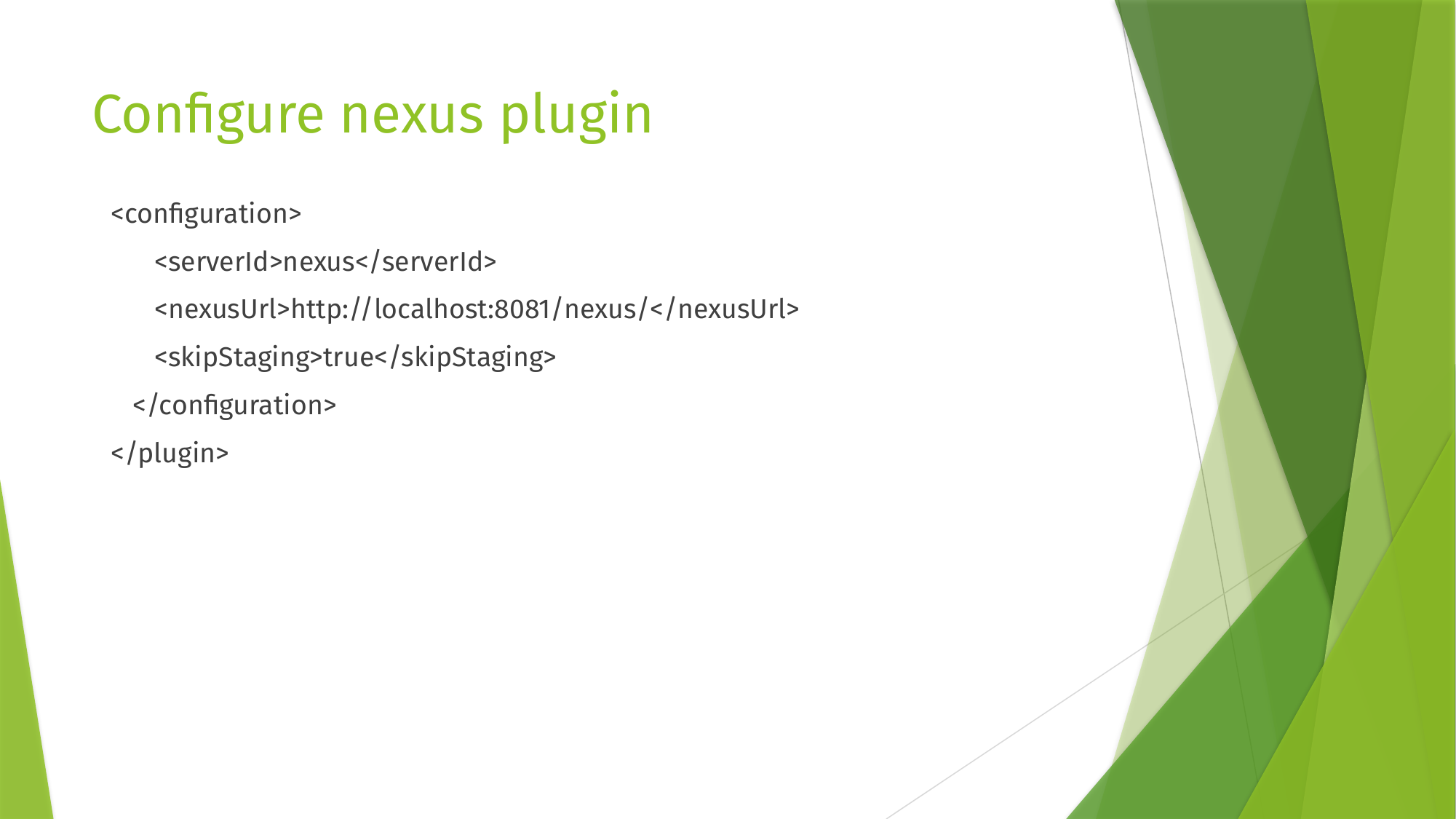

# Configure nexus plugin
<configuration>
      <serverId>nexus</serverId>
      <nexusUrl>http://localhost:8081/nexus/</nexusUrl>
      <skipStaging>true</skipStaging>
   </configuration>
</plugin>